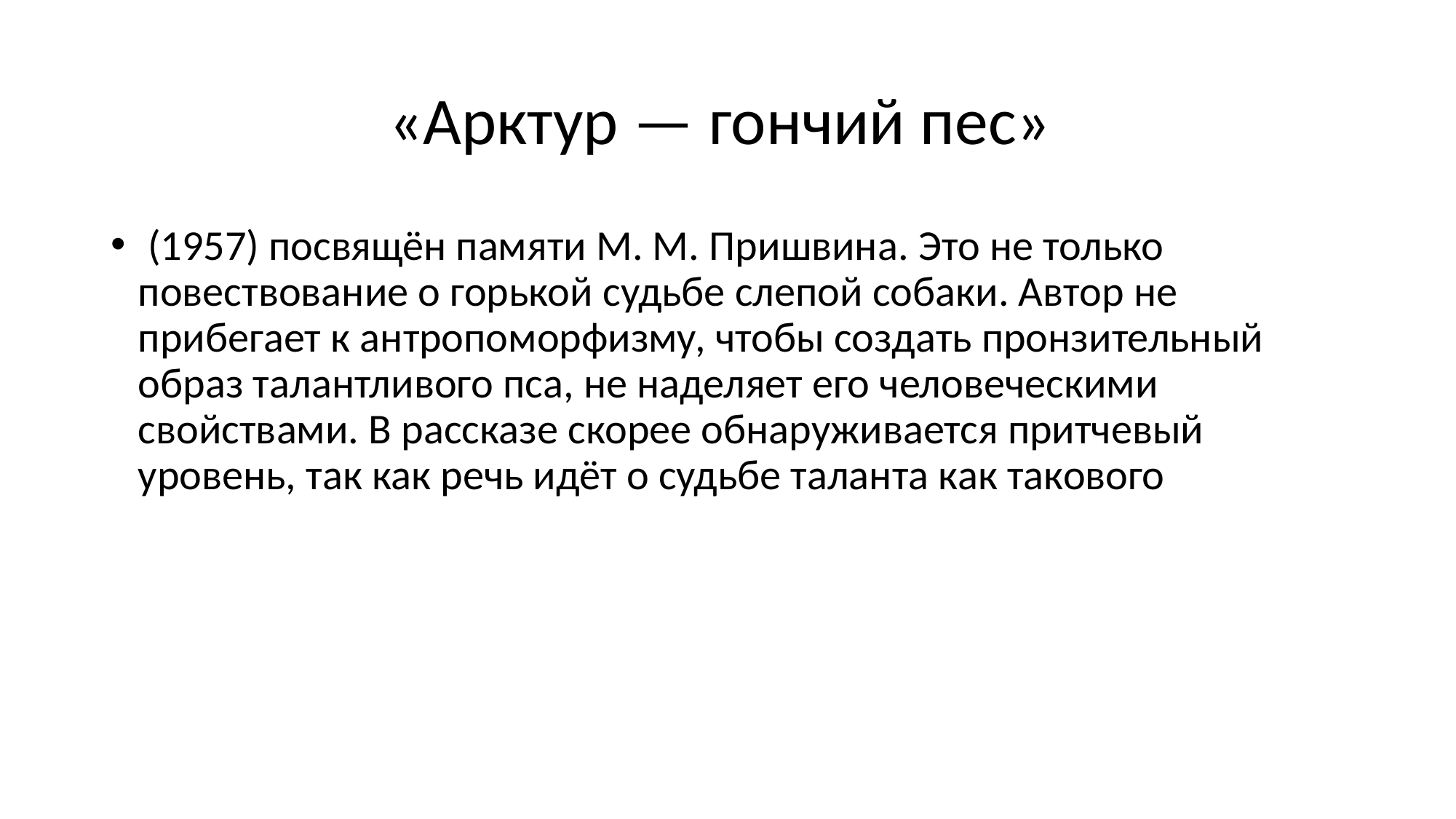

# «Арктур — гончий пес»
 (1957) посвящён памяти М. М. Пришвина. Это не только повествование о горькой судьбе слепой собаки. Автор не прибегает к антропоморфизму, чтобы создать пронзительный образ талантливого пса, не наделяет его человеческими свойствами. В рассказе скорее обнаруживается притчевый уровень, так как речь идёт о судьбе таланта как такового